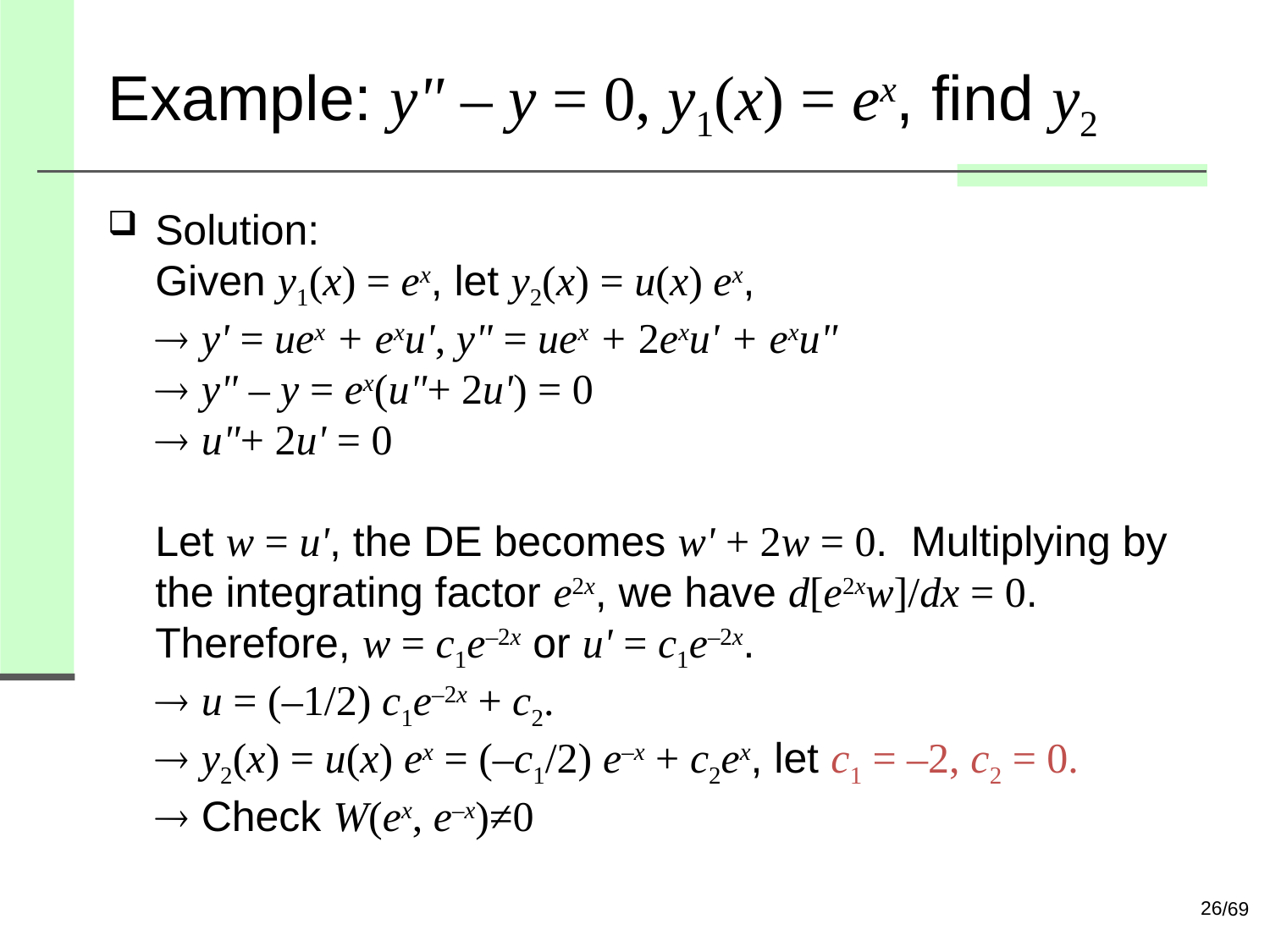

# Example: y" – y = 0, y1(x) = ex, find y2
Solution:
Given y1(x) = ex, let y2(x) = u(x) ex,
→ y' = uex + exu', y" = uex + 2exu' + exu"
→ y" – y = ex(u"+ 2u') = 0
→ u"+ 2u' = 0
Let w = u', the DE becomes w' + 2w = 0.  Multiplying by the integrating factor e2x, we have d[e2xw]/dx = 0.
Therefore, w = c1e–2x or u' = c1e–2x.
→ u = (–1/2) c1e–2x + c2.
→ y2(x) = u(x) ex = (–c1/2) e–x + c2ex, let c1 = –2, c2 = 0.
→ Check W(ex, e–x)≠0
26